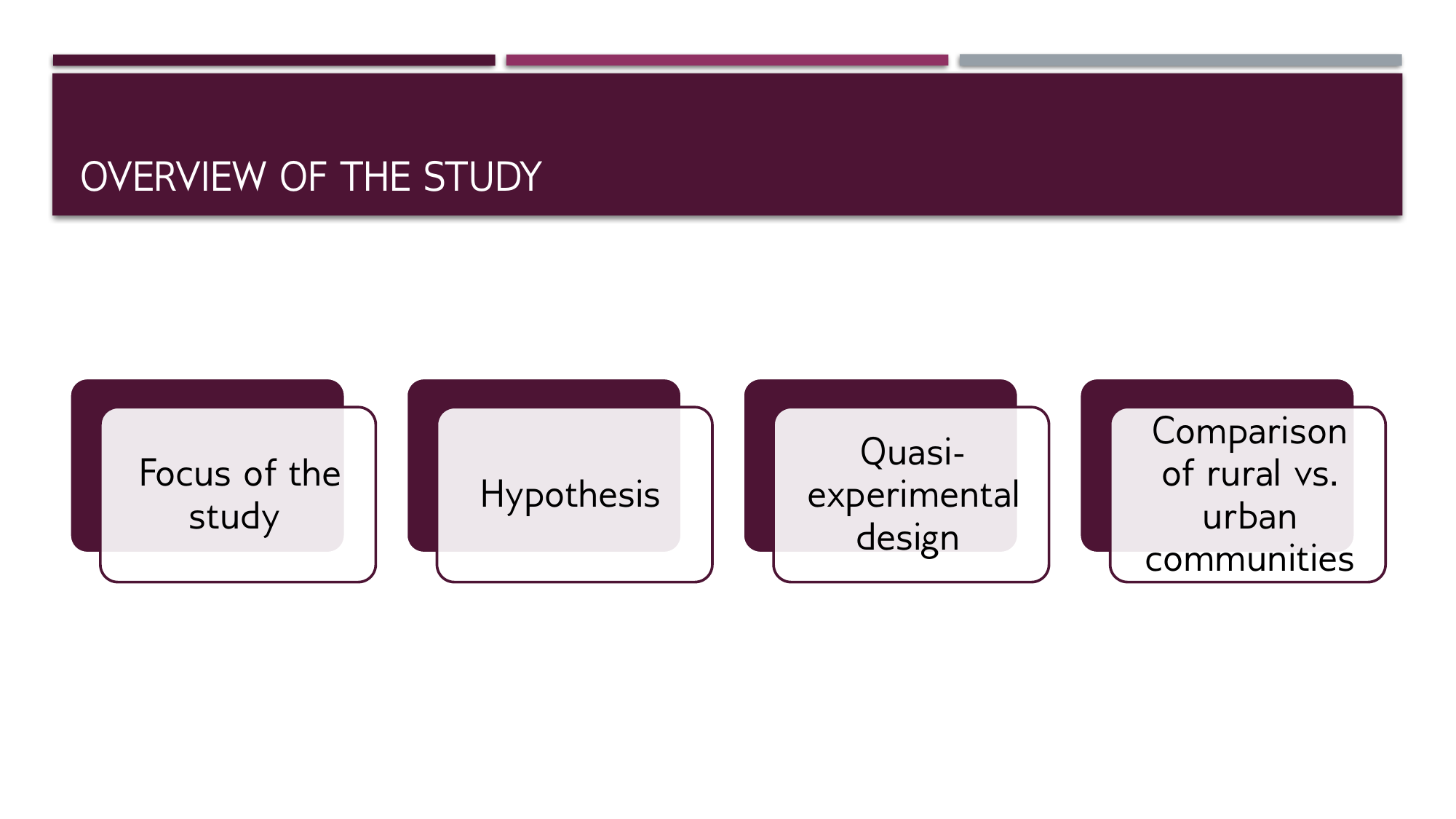

# Overview of the study
Focus of the study
Hypothesis
Quasi-experimental design
Comparison of rural vs. urban communities